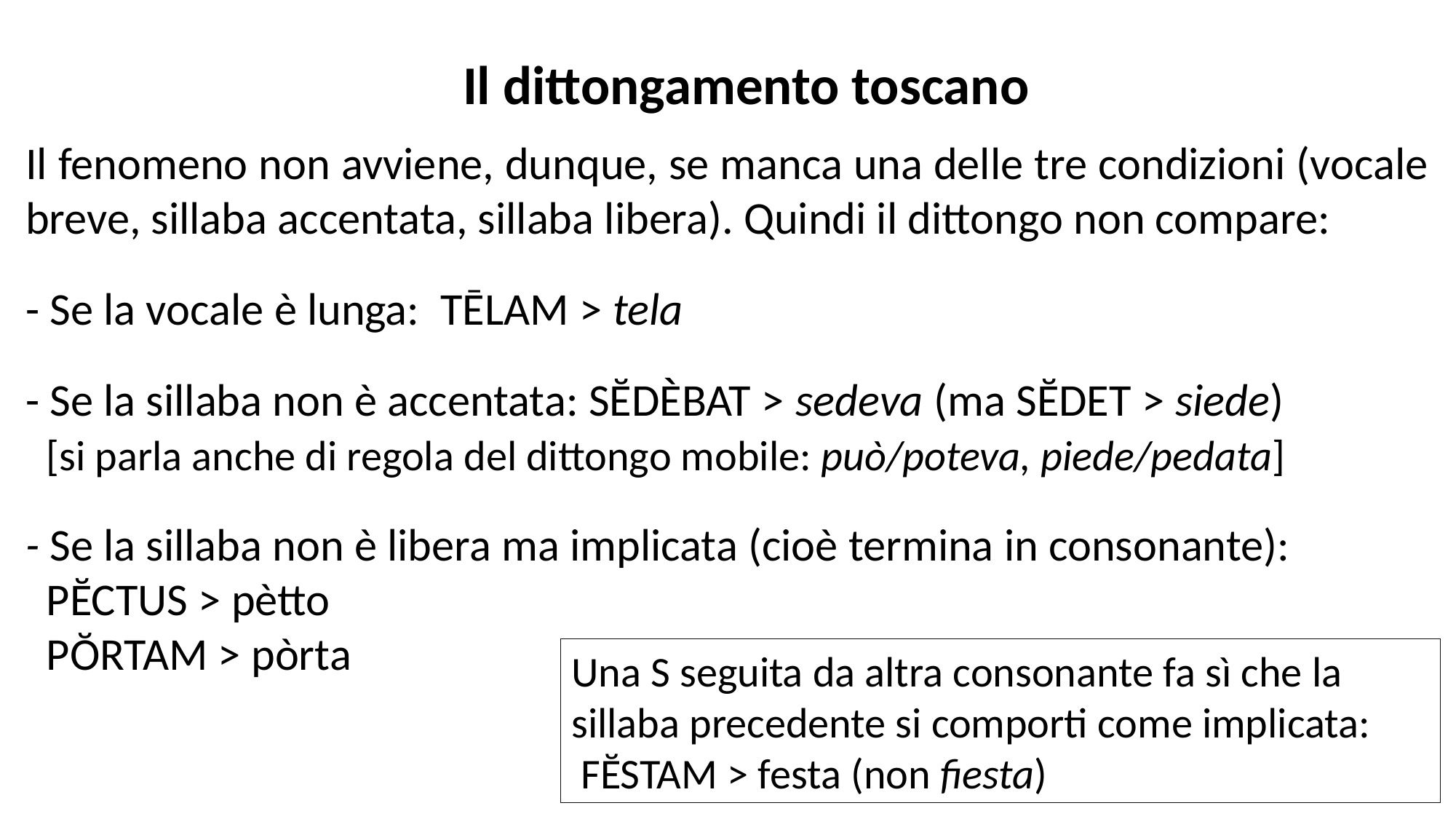

Il dittongamento toscano
Il fenomeno non avviene, dunque, se manca una delle tre condizioni (vocale breve, sillaba accentata, sillaba libera). Quindi il dittongo non compare:

- Se la vocale è lunga:  TĒLAM > tela

- Se la sillaba non è accentata: SĔDÈBAT > sedeva (ma SĔDET > siede)
  [si parla anche di regola del dittongo mobile: può/poteva, piede/pedata]

- Se la sillaba non è libera ma implicata (cioè termina in consonante):
  PĔCTUS > pètto
  PŎRTAM > pòrta
Una S seguita da altra consonante fa sì che la sillaba precedente si comporti come implicata:
 FĔSTAM > festa (non fiesta)